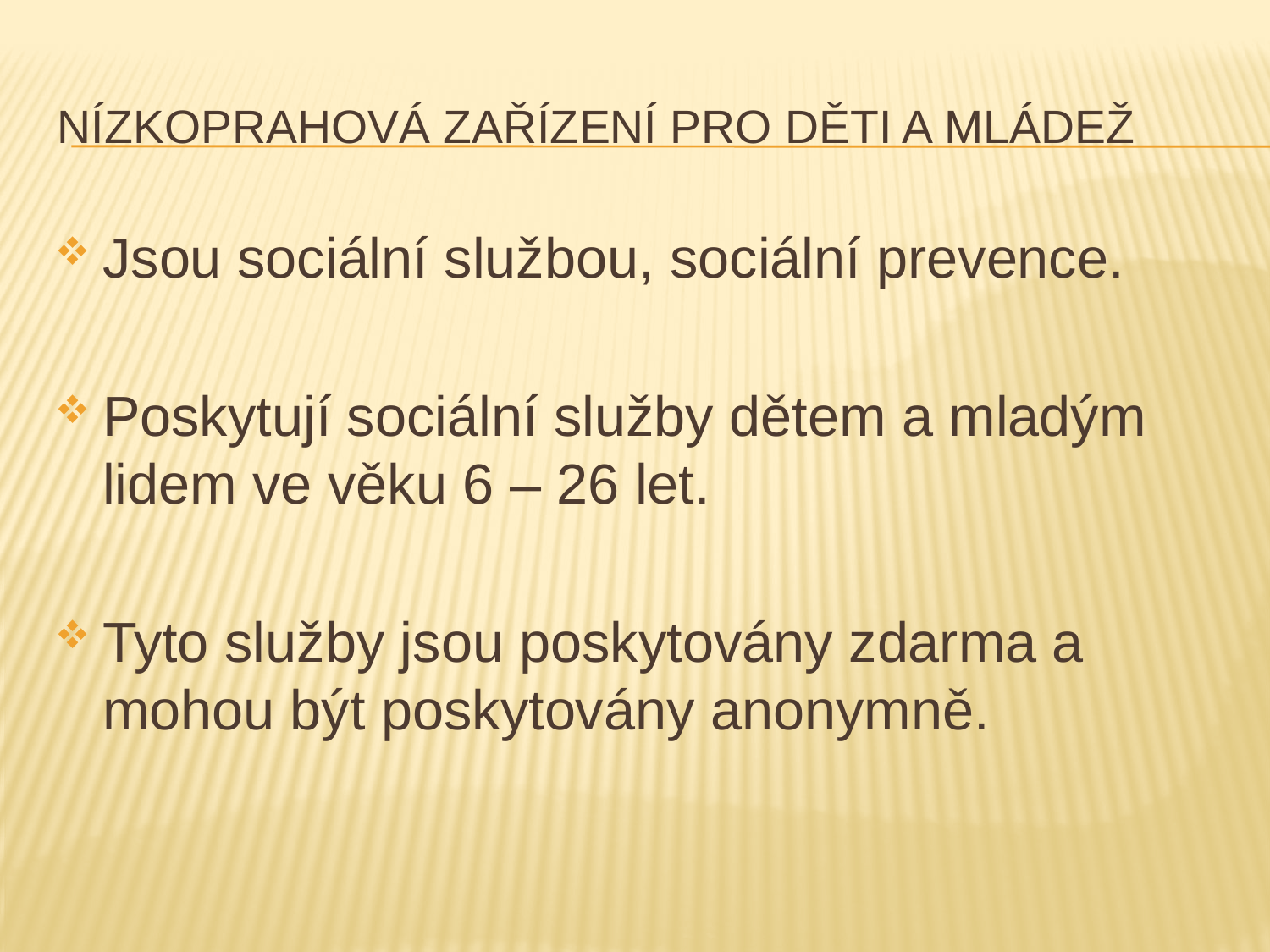

# Nízkoprahová zařízení pro děti a mládež
Jsou sociální službou, sociální prevence.

Poskytují sociální služby dětem a mladým lidem ve věku 6 – 26 let.

Tyto služby jsou poskytovány zdarma a mohou být poskytovány anonymně.